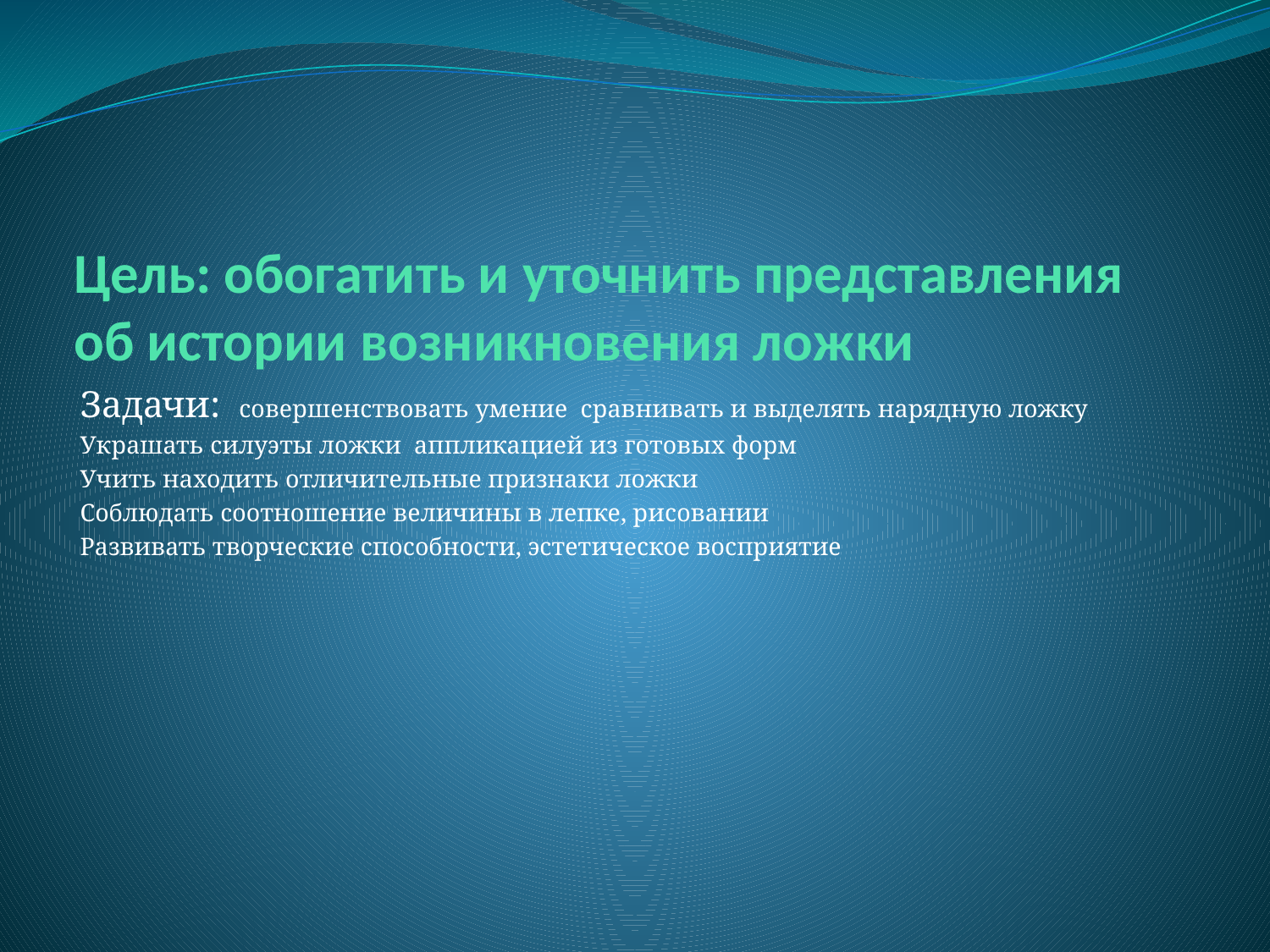

# Цель: обогатить и уточнить представления об истории возникновения ложки
Задачи:  совершенствовать умение  сравнивать и выделять нарядную ложку
Украшать силуэты ложки  аппликацией из готовых форм
Учить находить отличительные признаки ложки
Соблюдать соотношение величины в лепке, рисовании
Развивать творческие способности, эстетическое восприятие